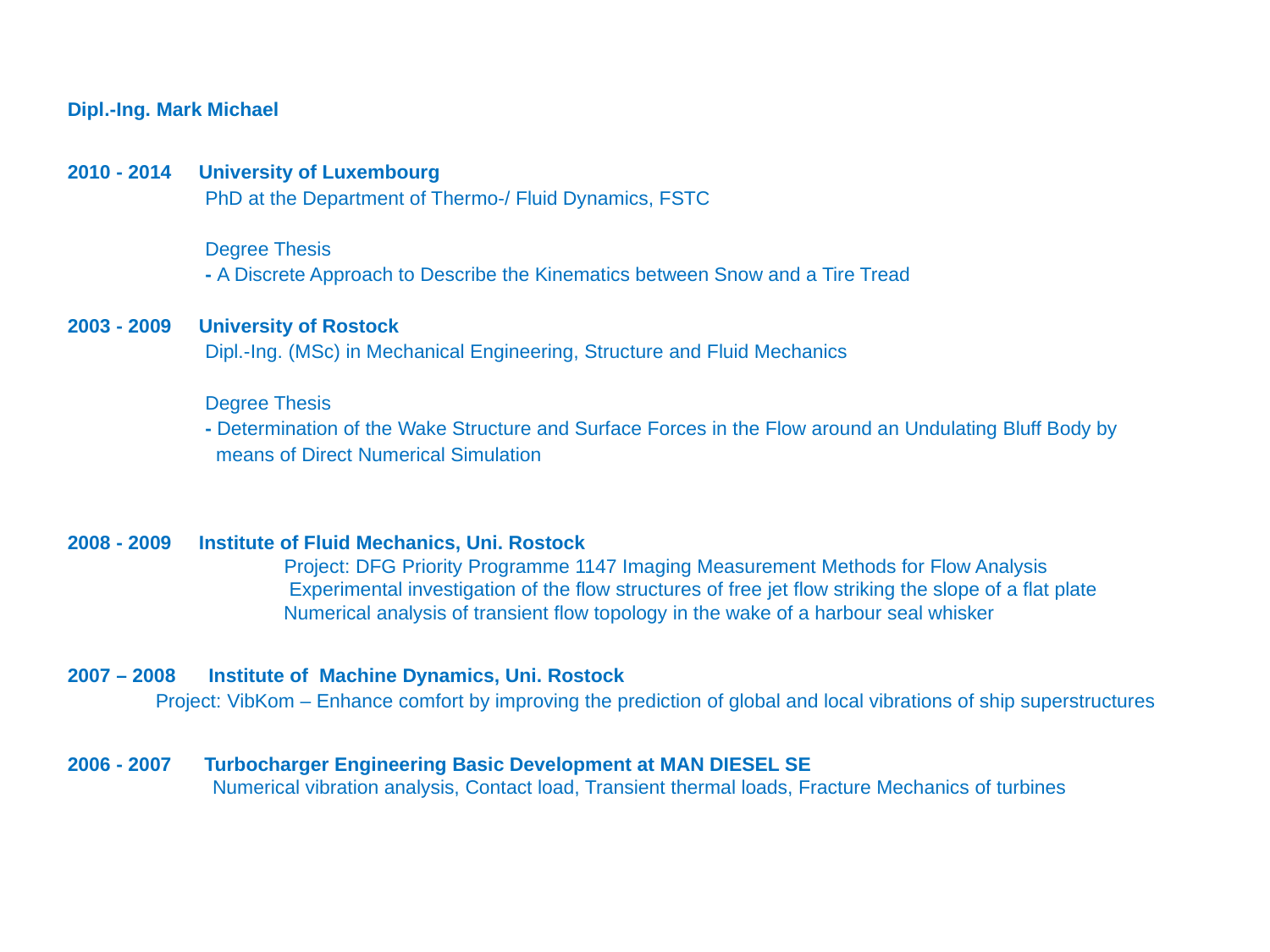

Dipl.-Ing. Mark Michael

2010 - 2014     University of Luxembourg
                         PhD at the Department of Thermo-/ Fluid Dynamics, FSTC

                         Degree Thesis
                         - A Discrete Approach to Describe the Kinematics between Snow and a Tire Tread

2003 - 2009     University of Rostock
                         Dipl.-Ing. (MSc) in Mechanical Engineering, Structure and Fluid Mechanics

                         Degree Thesis
                         - Determination of the Wake Structure and Surface Forces in the Flow around an Undulating Bluff Body by
                           means of Direct Numerical Simulation

2008 - 2009     Institute of Fluid Mechanics, Uni. Rostock                                                                                                                                       Project: DFG Priority Programme 1147 Imaging Measurement Methods for Flow Analysis                                                    Experimental investigation of the flow structures of free jet flow striking the slope of a flat plate                                          Numerical analysis of transient flow topology in the wake of a harbour seal whisker

2007 – 2008      Institute of  Machine Dynamics, Uni. Rostock
                Project: VibKom – Enhance comfort by improving the prediction of global and local vibrations of ship superstructures

2006 - 2007      Turbocharger Engineering Basic Development at MAN DIESEL SE                                                                                 Numerical vibration analysis, Contact load, Transient thermal loads, Fracture Mechanics of turbines